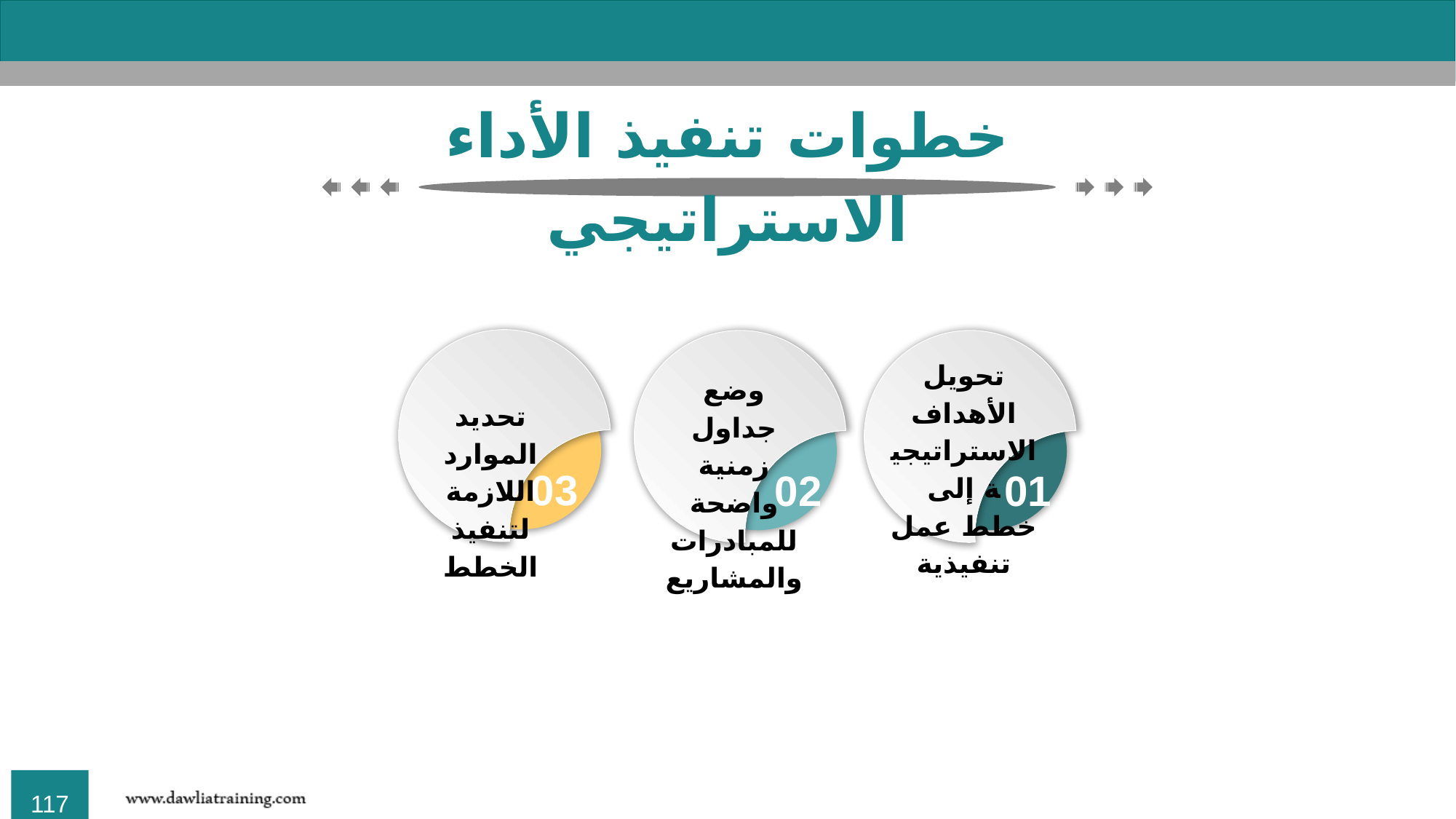

خطوات تنفيذ الأداء الاستراتيجي

تحديد الموارد اللازمة لتنفيذ الخطط
03

وضع جداول زمنية واضحة للمبادرات والمشاريع

02

تحويل الأهداف الاستراتيجية إلى خطط عمل تنفيذية

01